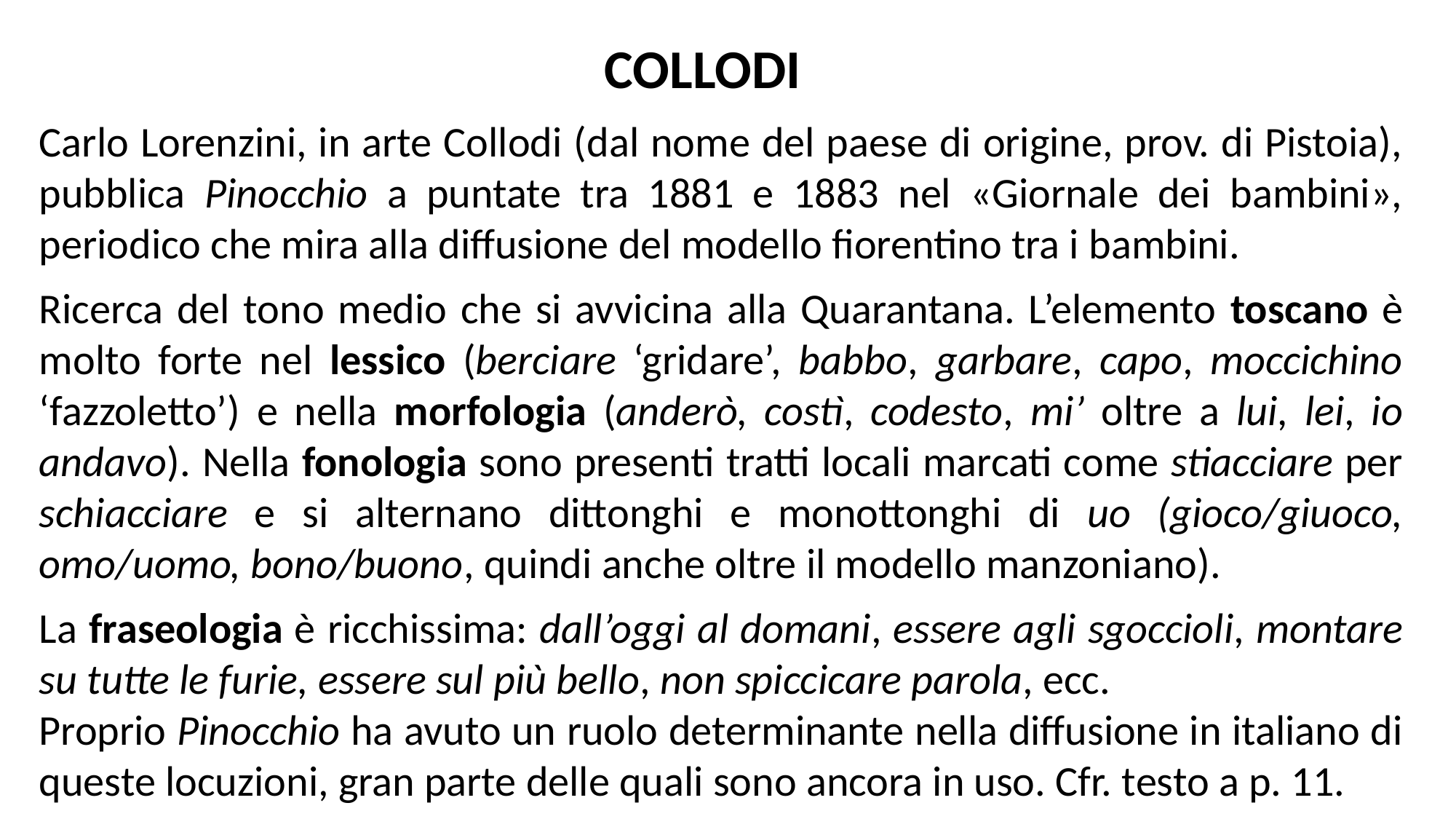

COLLODI
Carlo Lorenzini, in arte Collodi (dal nome del paese di origine, prov. di Pistoia), pubblica Pinocchio a puntate tra 1881 e 1883 nel «Giornale dei bambini», periodico che mira alla diffusione del modello fiorentino tra i bambini.
Ricerca del tono medio che si avvicina alla Quarantana. L’elemento toscano è molto forte nel lessico (berciare ‘gridare’, babbo, garbare, capo, moccichino ‘fazzoletto’) e nella morfologia (anderò, costì, codesto, mi’ oltre a lui, lei, io andavo). Nella fonologia sono presenti tratti locali marcati come stiacciare per schiacciare e si alternano dittonghi e monottonghi di uo (gioco/giuoco, omo/uomo, bono/buono, quindi anche oltre il modello manzoniano).
La fraseologia è ricchissima: dall’oggi al domani, essere agli sgoccioli, montare su tutte le furie, essere sul più bello, non spiccicare parola, ecc.
Proprio Pinocchio ha avuto un ruolo determinante nella diffusione in italiano di queste locuzioni, gran parte delle quali sono ancora in uso. Cfr. testo a p. 11.